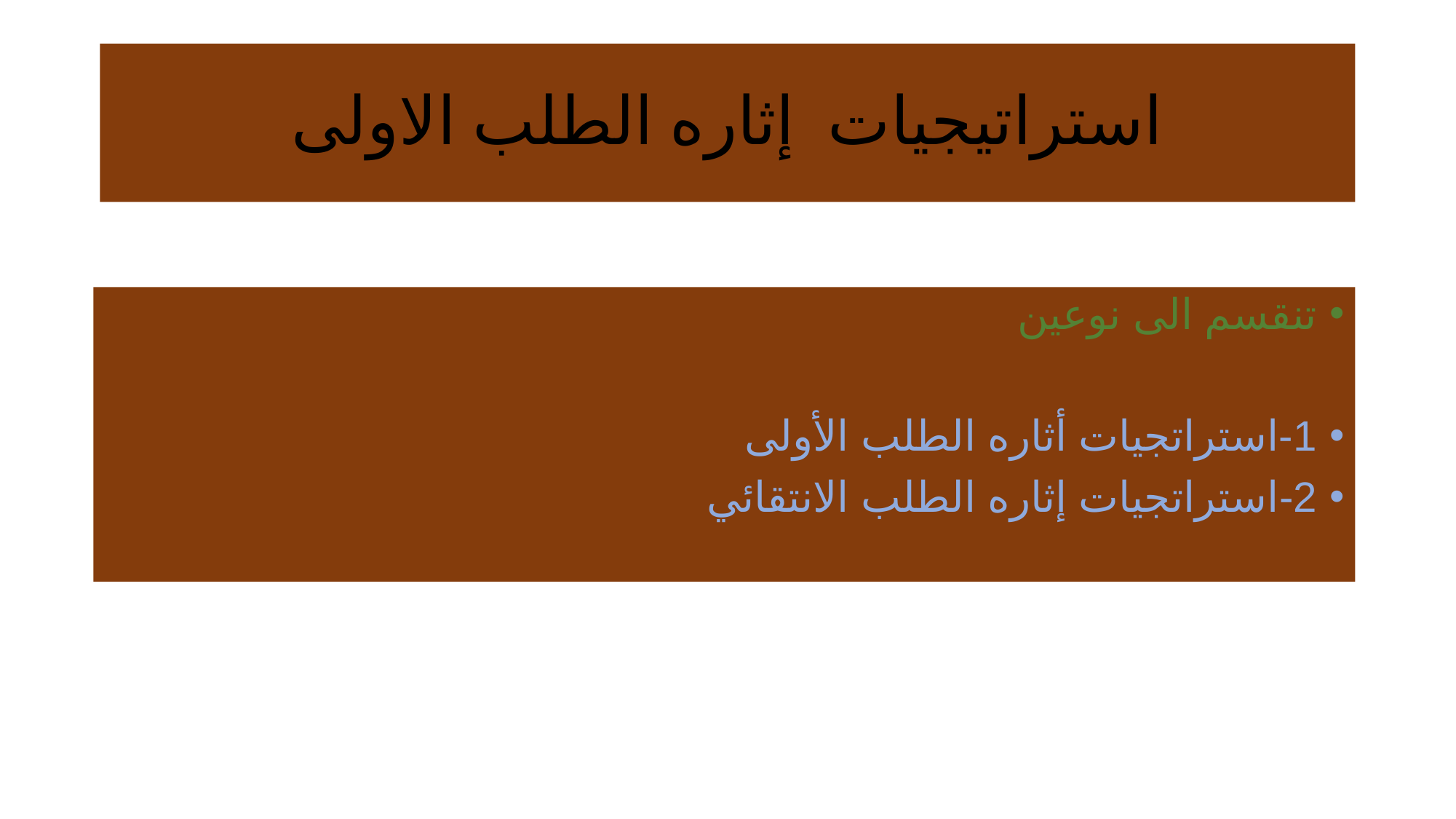

# استراتيجيات  إثاره الطلب الاولى
تنقسم الى نوعين

1-استراتجيات أثاره الطلب الأولى
2-استراتجيات إثاره الطلب الانتقائي